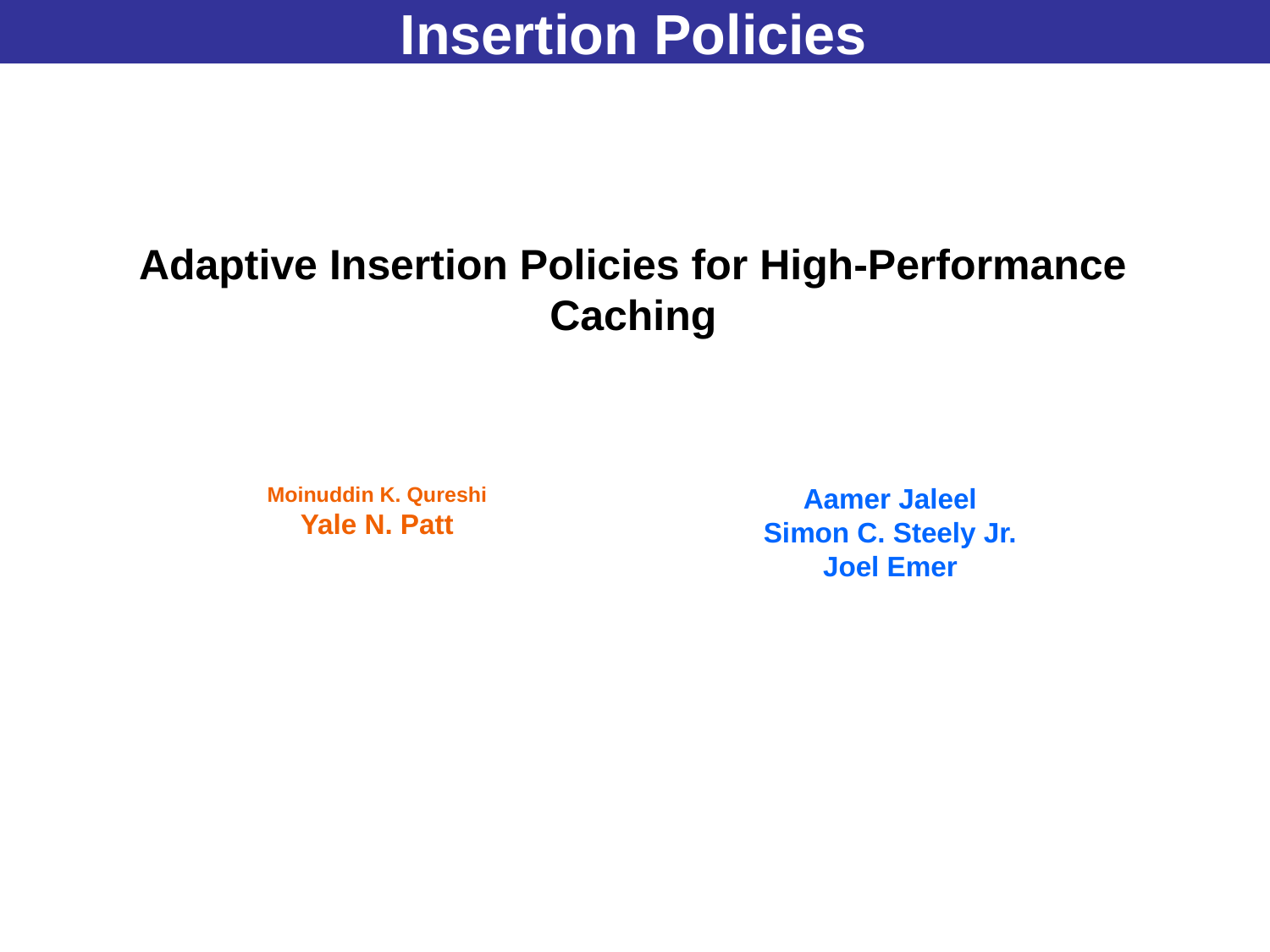

# Insertion Policies

Adaptive Insertion Policies for High-Performance Caching
Aamer Jaleel
Simon C. Steely Jr.
Joel Emer
Moinuddin K. Qureshi
Yale N. Patt